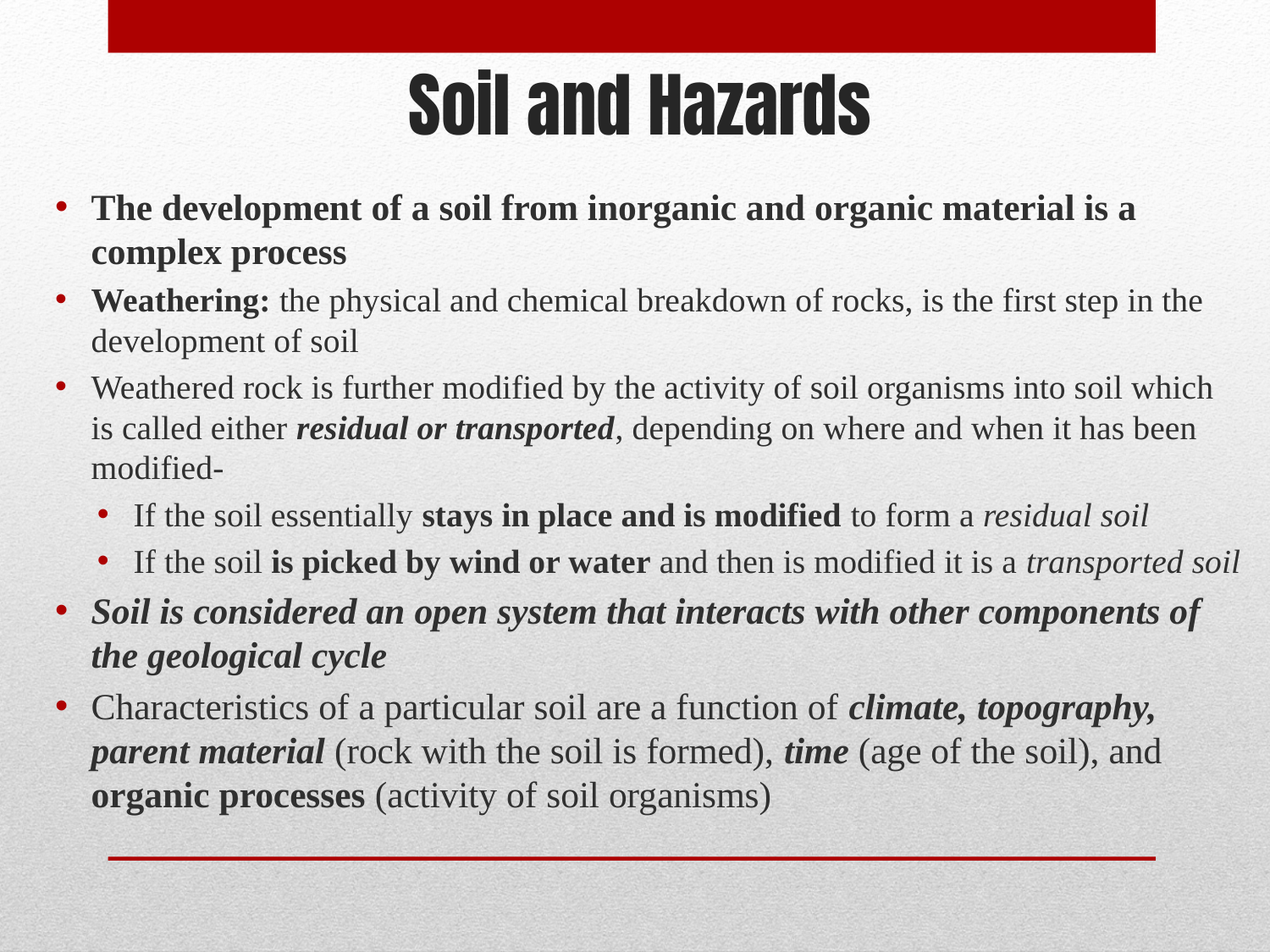

Soil and Hazards
The development of a soil from inorganic and organic material is a complex process
Weathering: the physical and chemical breakdown of rocks, is the first step in the development of soil
Weathered rock is further modified by the activity of soil organisms into soil which is called either residual or transported, depending on where and when it has been modified-
If the soil essentially stays in place and is modified to form a residual soil
If the soil is picked by wind or water and then is modified it is a transported soil
Soil is considered an open system that interacts with other components of the geological cycle
Characteristics of a particular soil are a function of climate, topography, parent material (rock with the soil is formed), time (age of the soil), and organic processes (activity of soil organisms)